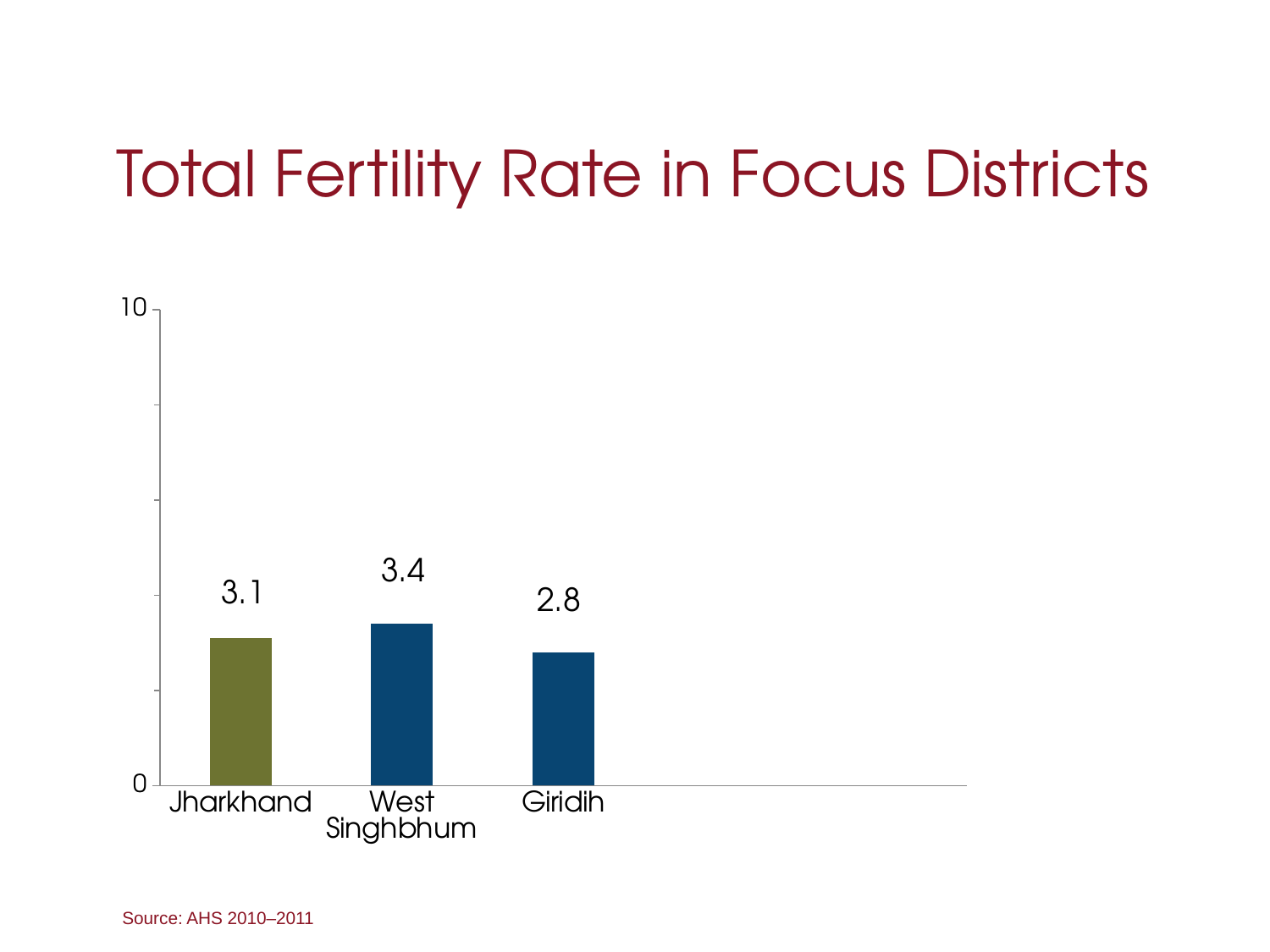

# Total Fertility Rate in Focus Districts

### Chart

| Category |  |
|---|---|
| Jharkhand | 3.1 |
| West Singhbhum | 3.4 |
| Giridih | 2.8 |
Source: AHS 2010–2011